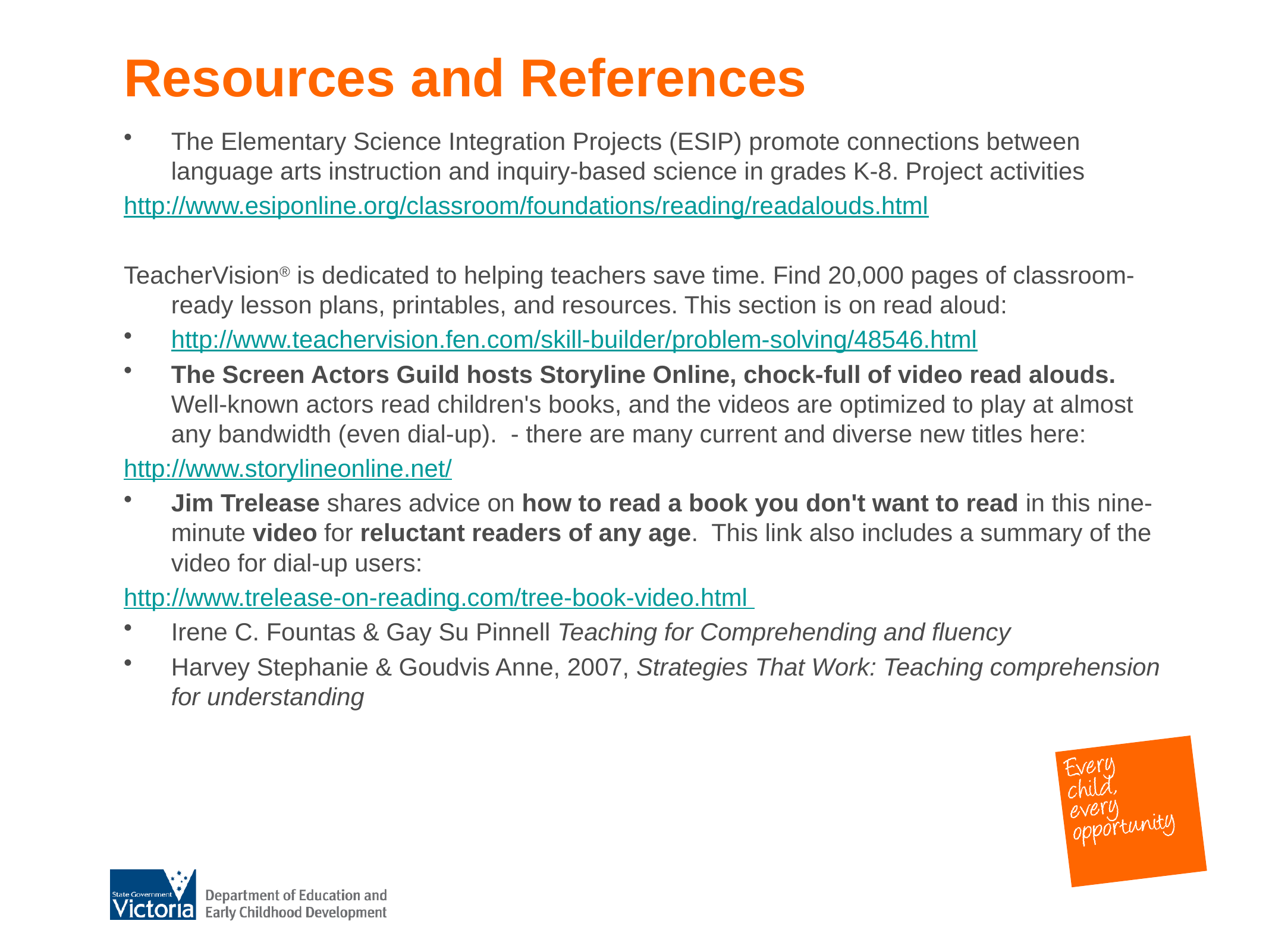

# Resources and References
The Elementary Science Integration Projects (ESIP) promote connections between language arts instruction and inquiry-based science in grades K-8. Project activities
http://www.esiponline.org/classroom/foundations/reading/readalouds.html

TeacherVision® is dedicated to helping teachers save time. Find 20,000 pages of classroom-ready lesson plans, printables, and resources. This section is on read aloud:
http://www.teachervision.fen.com/skill-builder/problem-solving/48546.html
The Screen Actors Guild hosts Storyline Online, chock-full of video read alouds.   Well-known actors read children's books, and the videos are optimized to play at almost any bandwidth (even dial-up).  - there are many current and diverse new titles here:
	http://www.storylineonline.net/
Jim Trelease shares advice on how to read a book you don't want to read in this nine-minute video for reluctant readers of any age.  This link also includes a summary of the video for dial-up users:
	http://www.trelease-on-reading.com/tree-book-video.html
Irene C. Fountas & Gay Su Pinnell Teaching for Comprehending and fluency
Harvey Stephanie & Goudvis Anne, 2007, Strategies That Work: Teaching comprehension for understanding